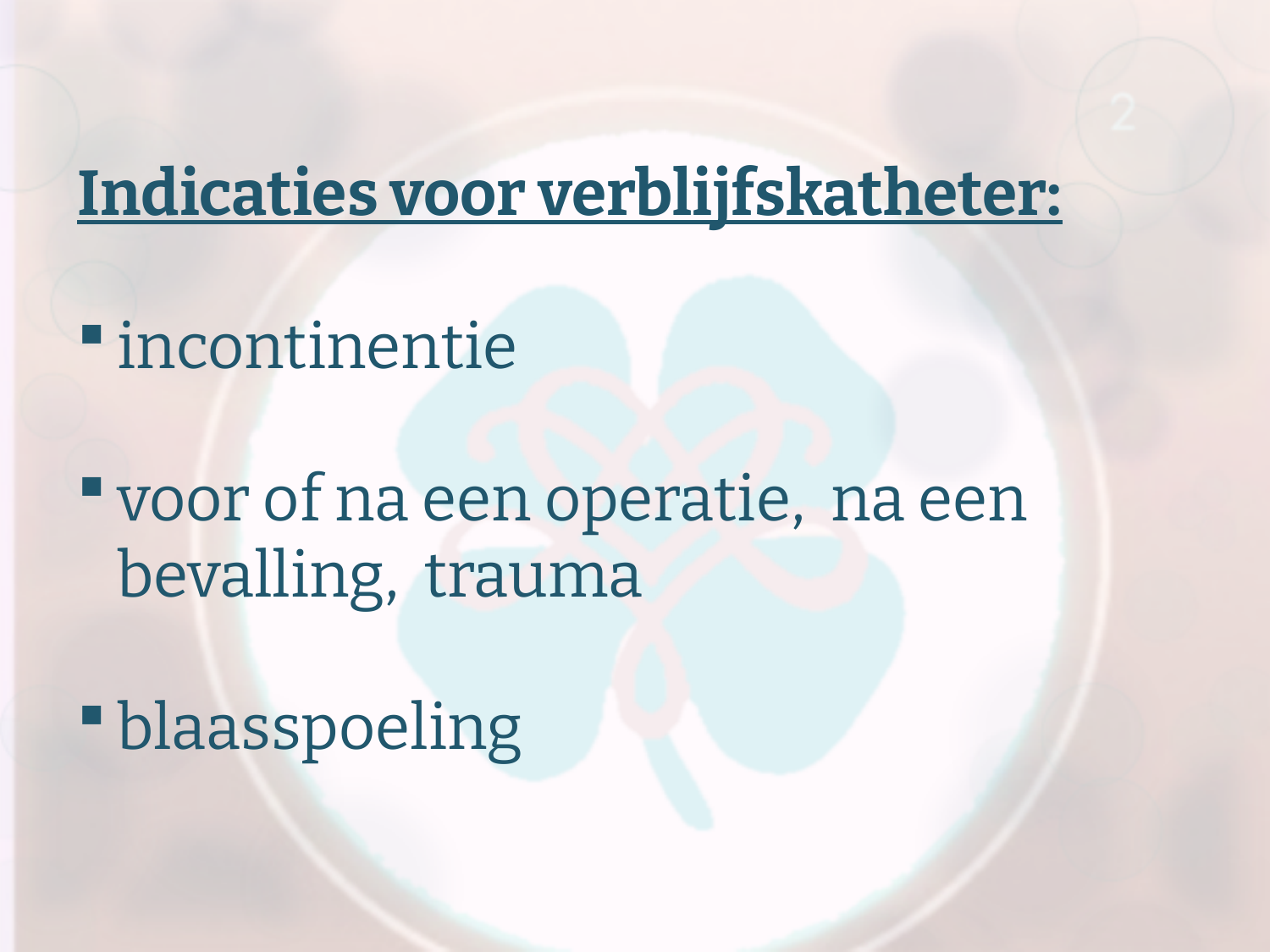

Indicaties voor verblijfskatheter:

incontinentie

voor of na een operatie,  na een bevalling,  trauma

blaasspoeling